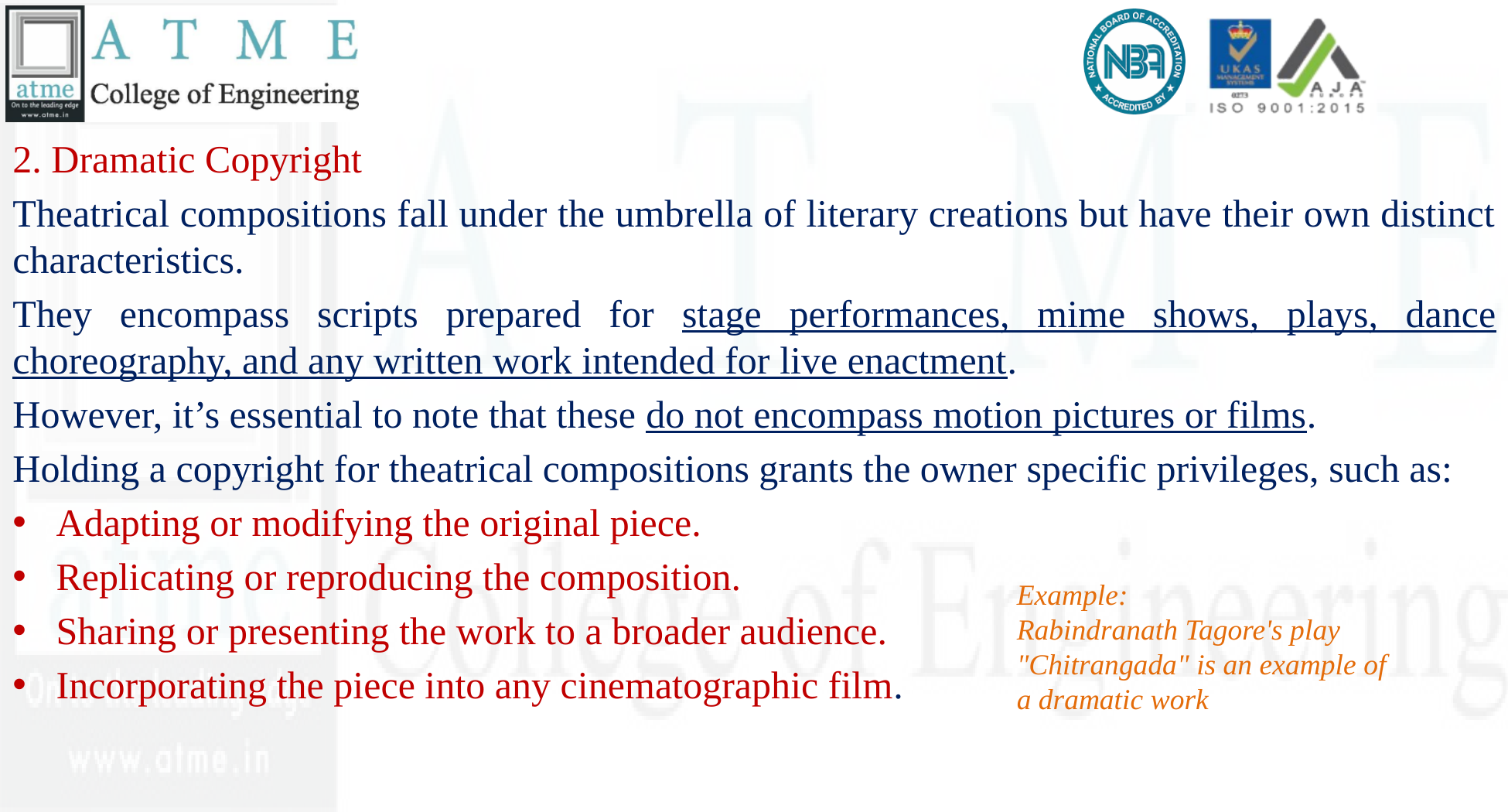

#
2. Dramatic Copyright
Theatrical compositions fall under the umbrella of literary creations but have their own distinct characteristics.
They encompass scripts prepared for stage performances, mime shows, plays, dance choreography, and any written work intended for live enactment.
However, it’s essential to note that these do not encompass motion pictures or films.
Holding a copyright for theatrical compositions grants the owner specific privileges, such as:
Adapting or modifying the original piece.
Replicating or reproducing the composition.
Sharing or presenting the work to a broader audience.
Incorporating the piece into any cinematographic film.

Example:
Rabindranath Tagore's play "Chitrangada" is an example of a dramatic work